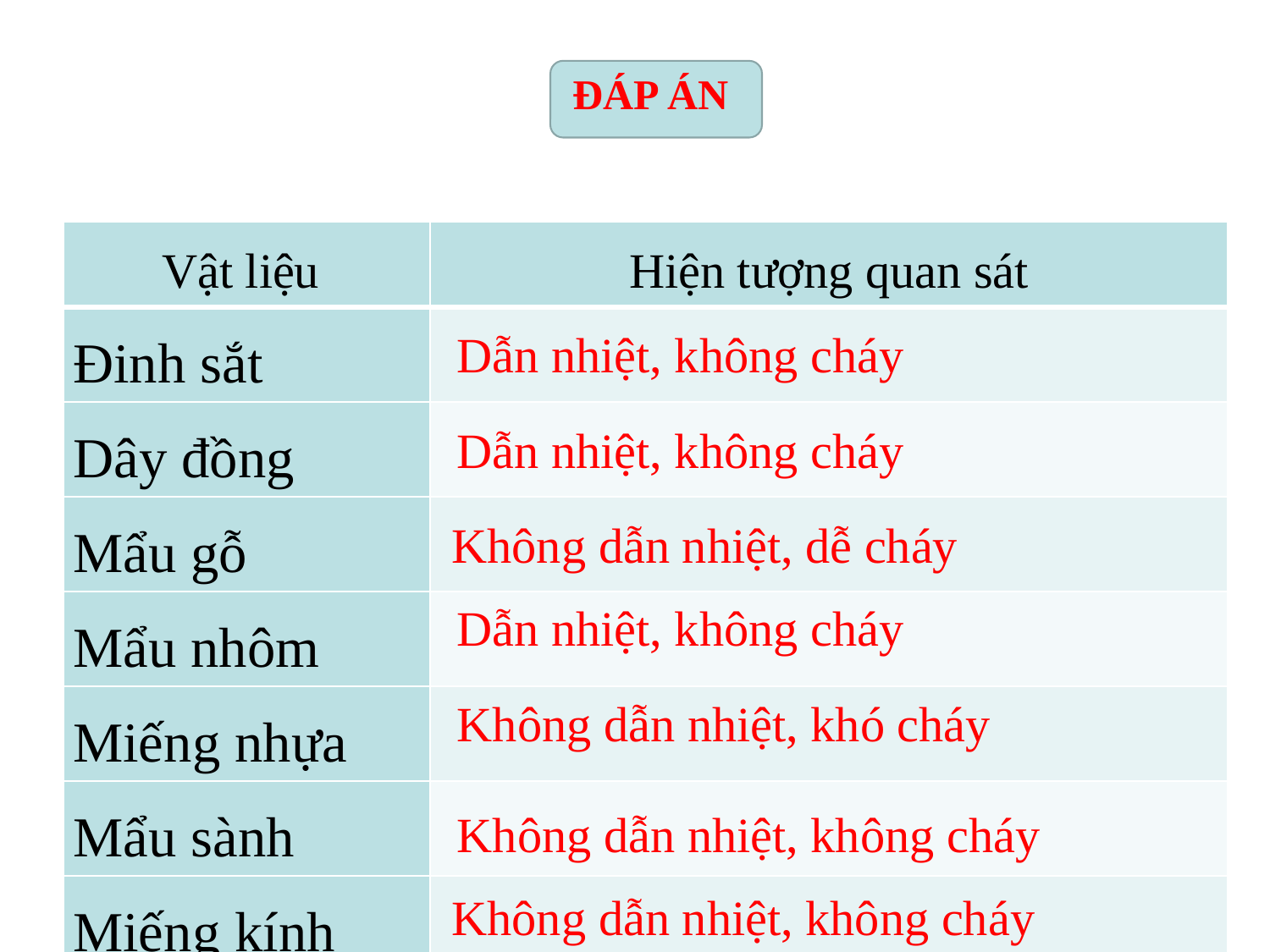

ĐÁP ÁN

| Vật liệu | Hiện tượng quan sát |
| --- | --- |
| Đinh sắt |  |
| Dây đồng |  |
| Mẩu gỗ |  |
| Mẩu nhôm |  |
| Miếng nhựa |  |
| Mẩu sành |  |
| Miếng kính |  |
Dẫn nhiệt, không cháy

Dẫn nhiệt, không cháy

Không dẫn nhiệt, dễ cháy

Dẫn nhiệt, không cháy

Không dẫn nhiệt, khó cháy

Không dẫn nhiệt, không cháy

Không dẫn nhiệt, không cháy